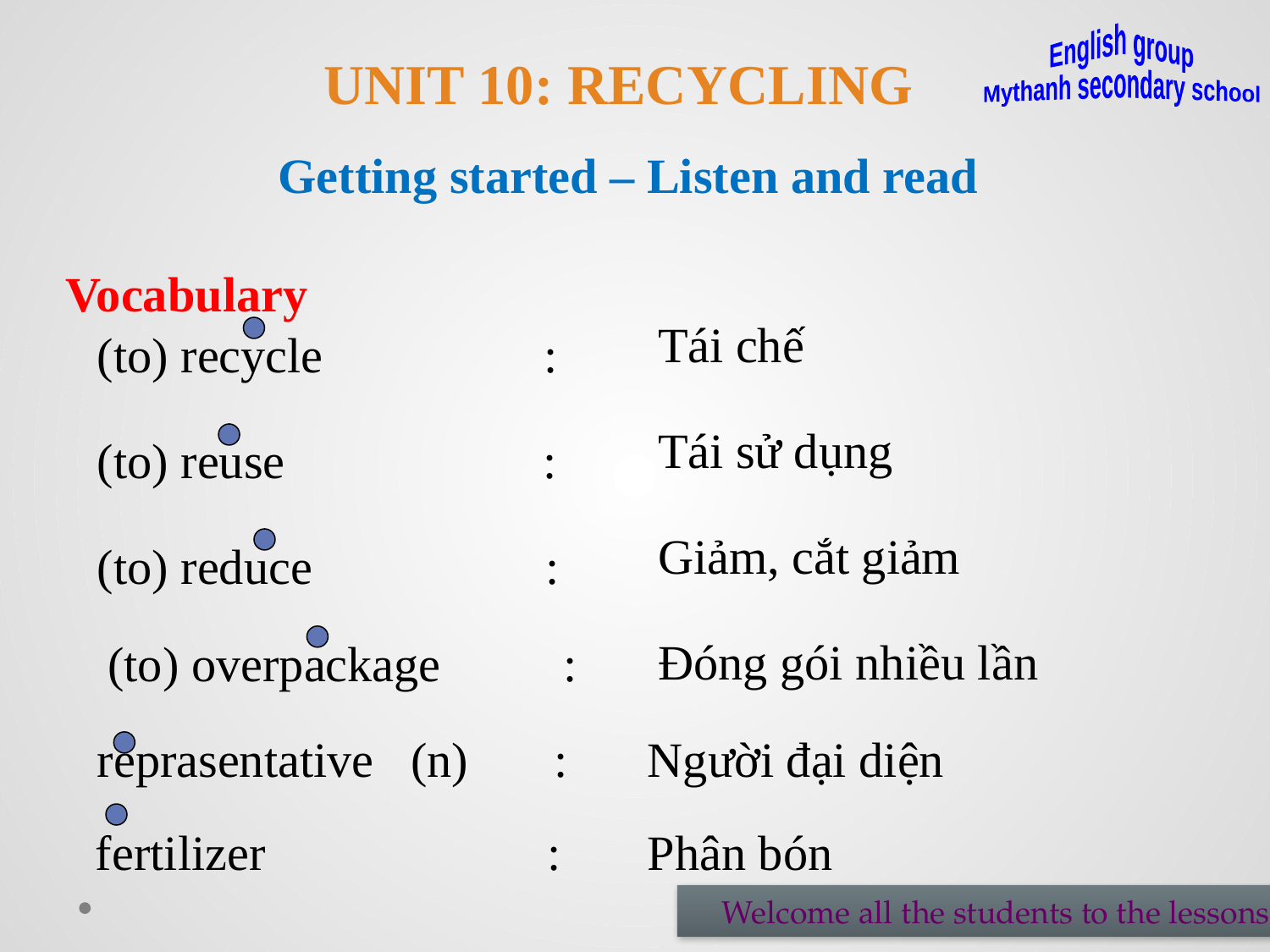

English group
Mythanh secondary school
UNIT 10: RECYCLING
Getting started – Listen and read
Vocabulary
Tái chế
(to) recycle                  :

Tái sử dụng
(to) reuse                     :

Giảm, cắt giảm
(to) reduce                   :

Đóng gói nhiều lần
(to) overpackage          :

reprasentative   (n)       :
Người đại diện

fertilizer                       :
Phân bón
    Welcome all the students to the lessons of English group - My Thanh Secondary school.